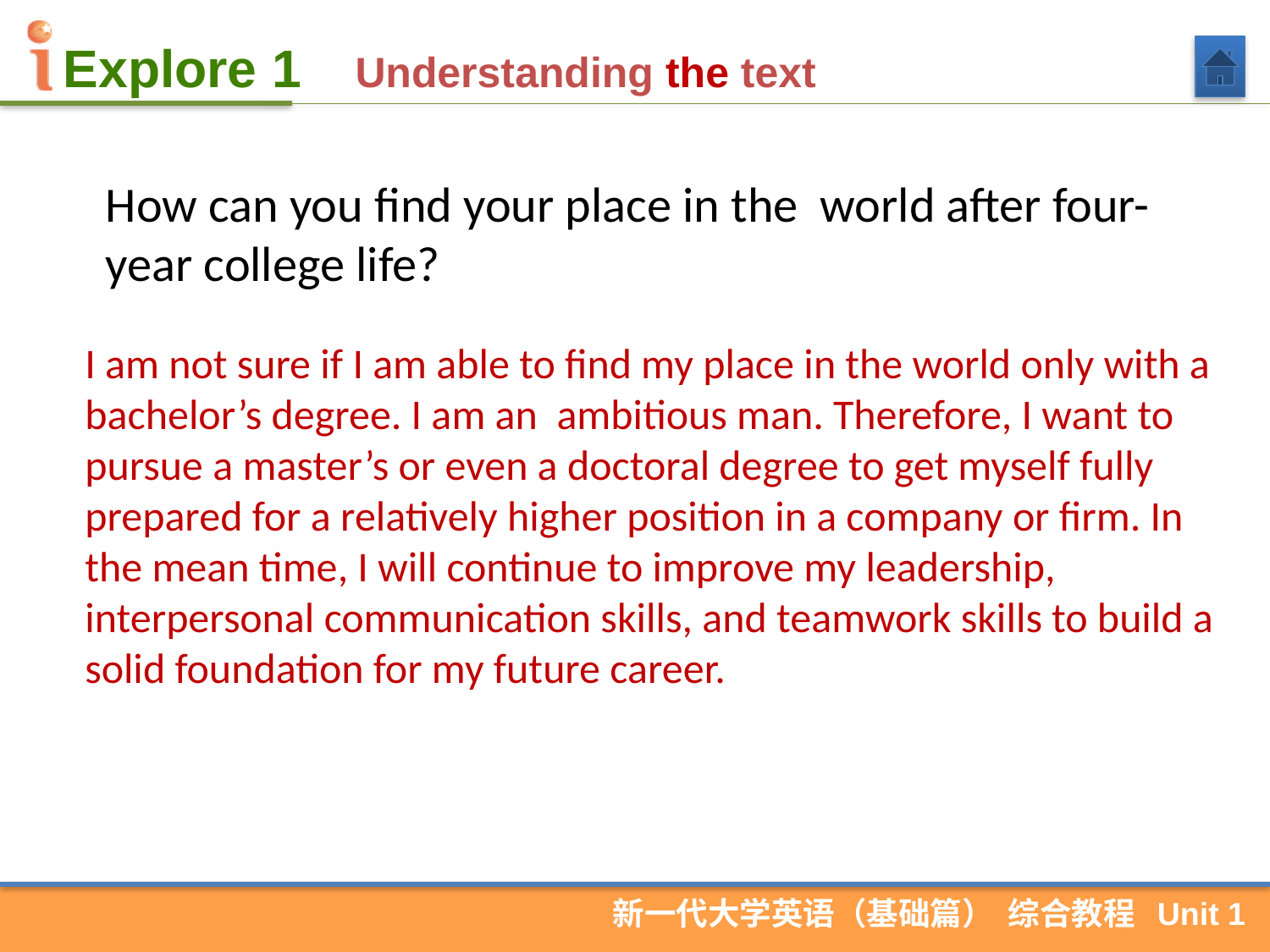

Understanding the text
How can you find your place in the  world after four-year college life?
I am not sure if I am able to find my place in the world only with a bachelor’s degree. I am an  ambitious man. Therefore, I want to pursue a master’s or even a doctoral degree to get myself fully prepared for a relatively higher position in a company or firm. In the mean time, I will continue to improve my leadership, interpersonal communication skills, and teamwork skills to build a solid foundation for my future career.